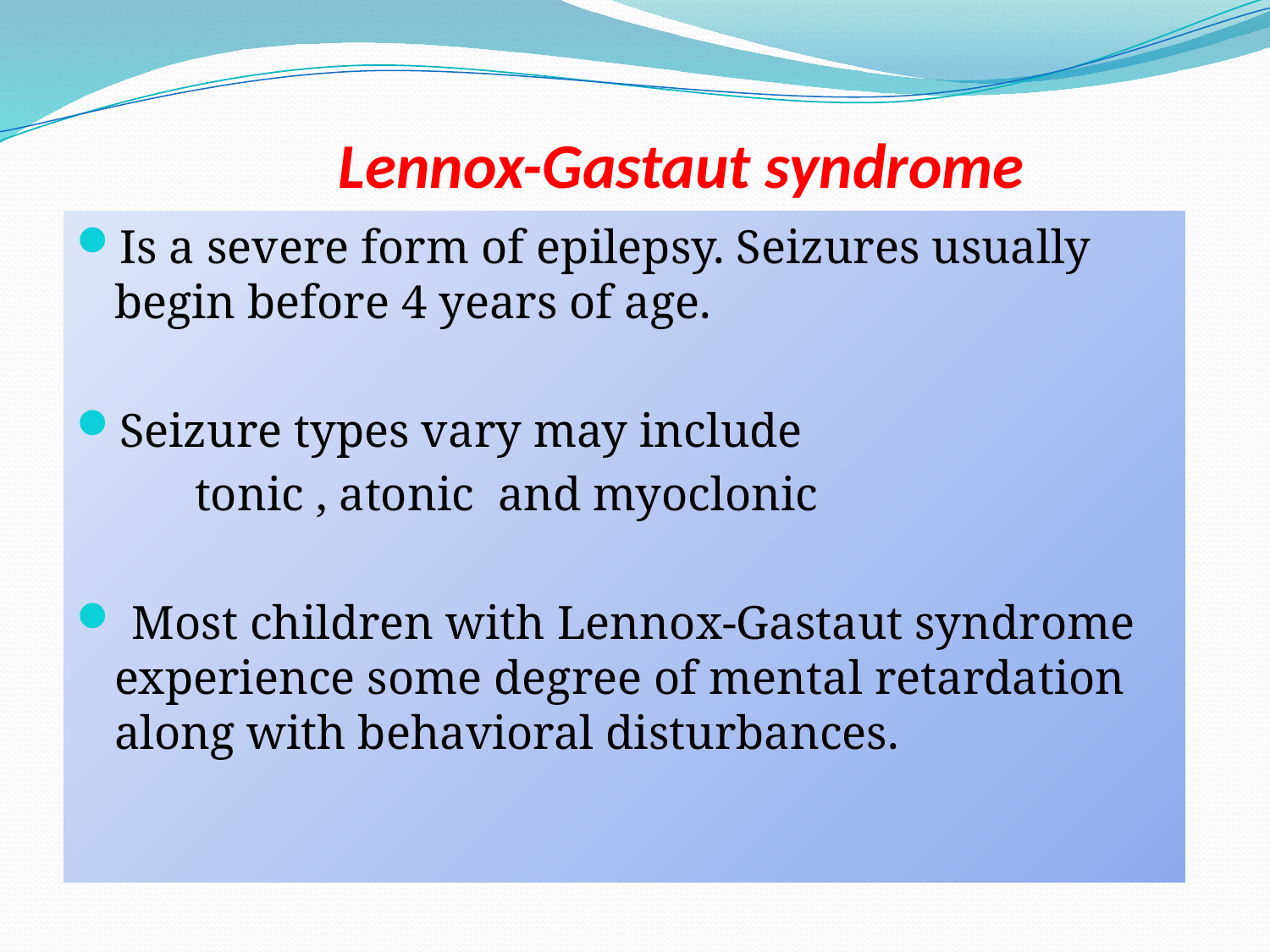

# Lennox-Gastaut syndrome
Is a severe form of epilepsy. Seizures usually begin before 4 years of age.

Seizure types vary may include
          tonic , atonic  and myoclonic

 Most children with Lennox-Gastaut syndrome experience some degree of mental retardation along with behavioral disturbances.